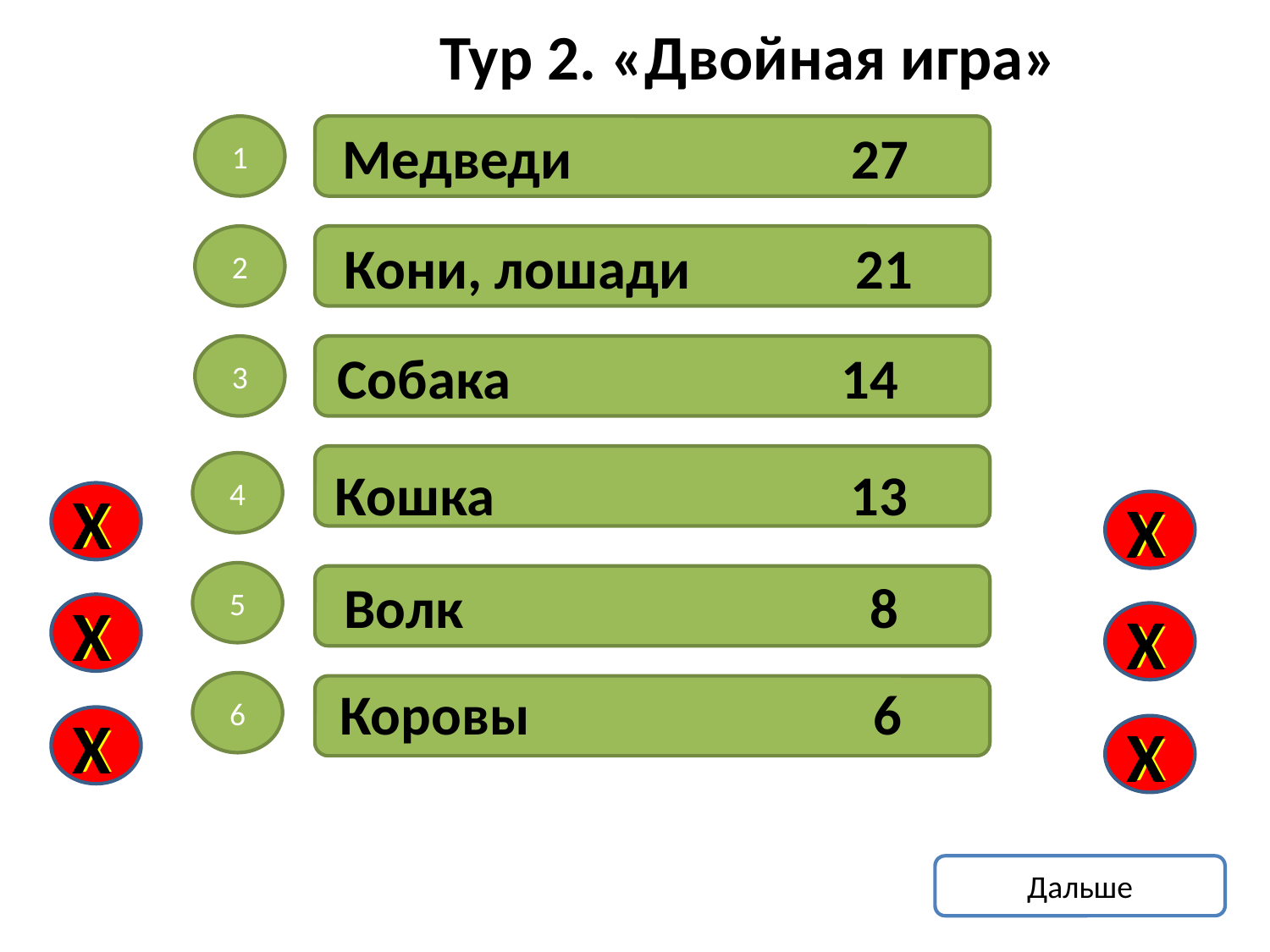

Тур 2. «Двойная игра»
1

Медведи                      27
2

Кони, лошади             21
3

Собака                          14

4
Кошка                            13
Х
Х
Х

Х

5

Волк                                8
Х
Х
Х

Х

6
Коровы                           6

Х
Х
Х

Х

Дальше